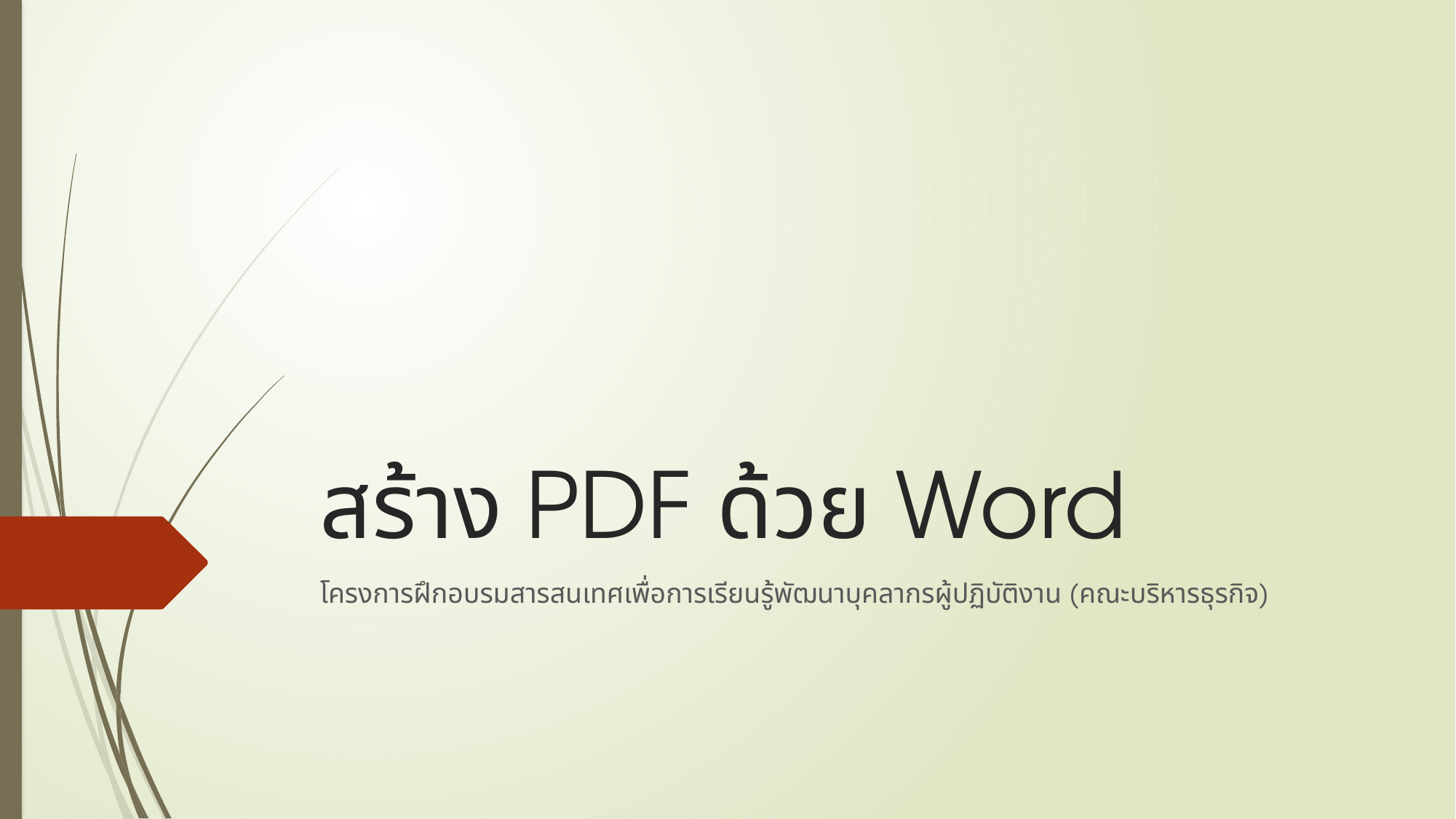

# สร้าง PDF ด้วย Word
โครงการฝึกอบรมสารสนเทศเพื่อการเรียนรู้พัฒนาบุคลากรผู้ปฏิบัติงาน (คณะบริหารธุรกิจ)